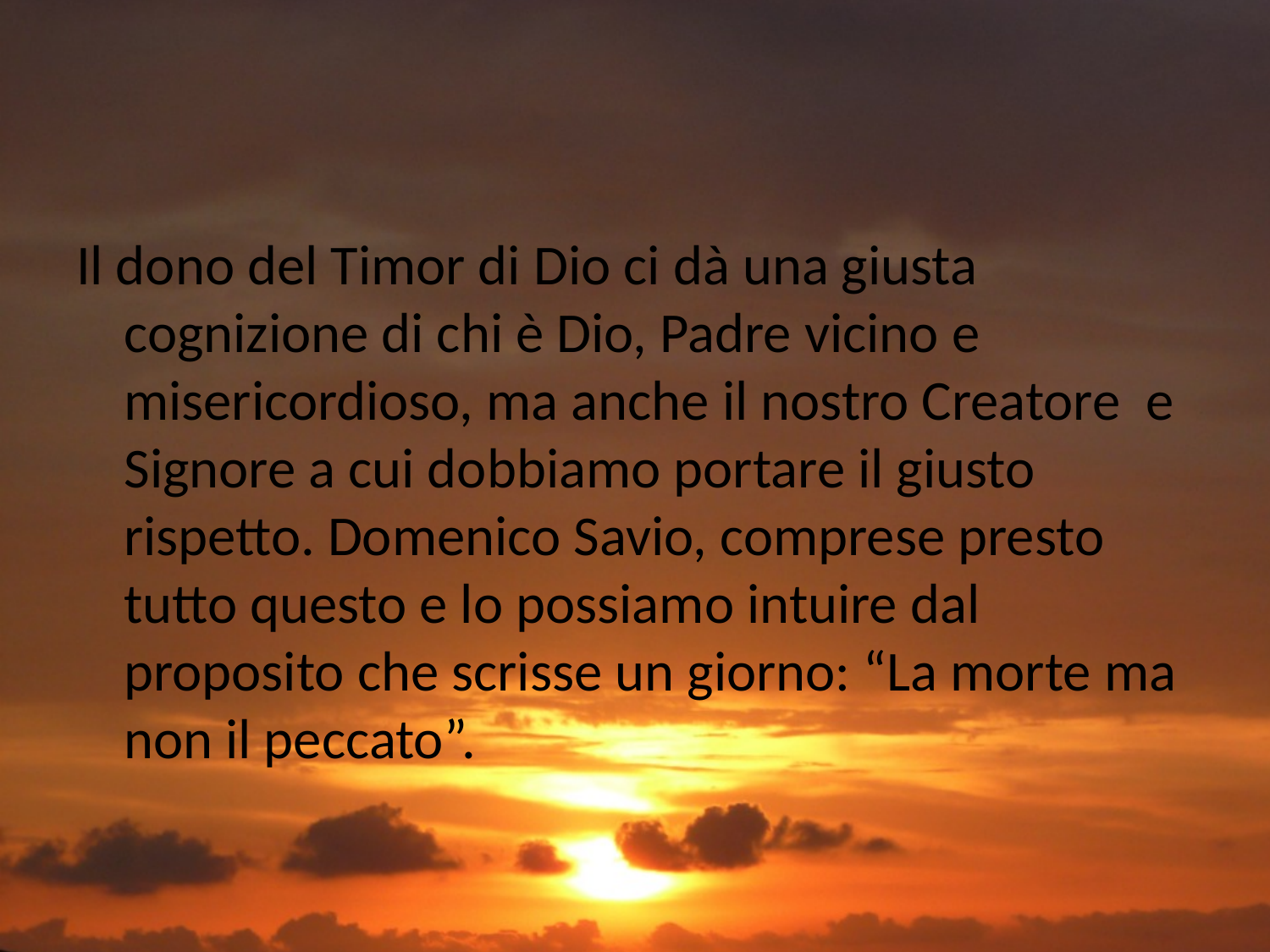

#
Il dono del Timor di Dio ci dà una giusta cognizione di chi è Dio, Padre vicino e misericordioso, ma anche il nostro Creatore  e Signore a cui dobbiamo portare il giusto rispetto. Domenico Savio, comprese presto tutto questo e lo possiamo intuire dal proposito che scrisse un giorno: “La morte ma non il peccato”.